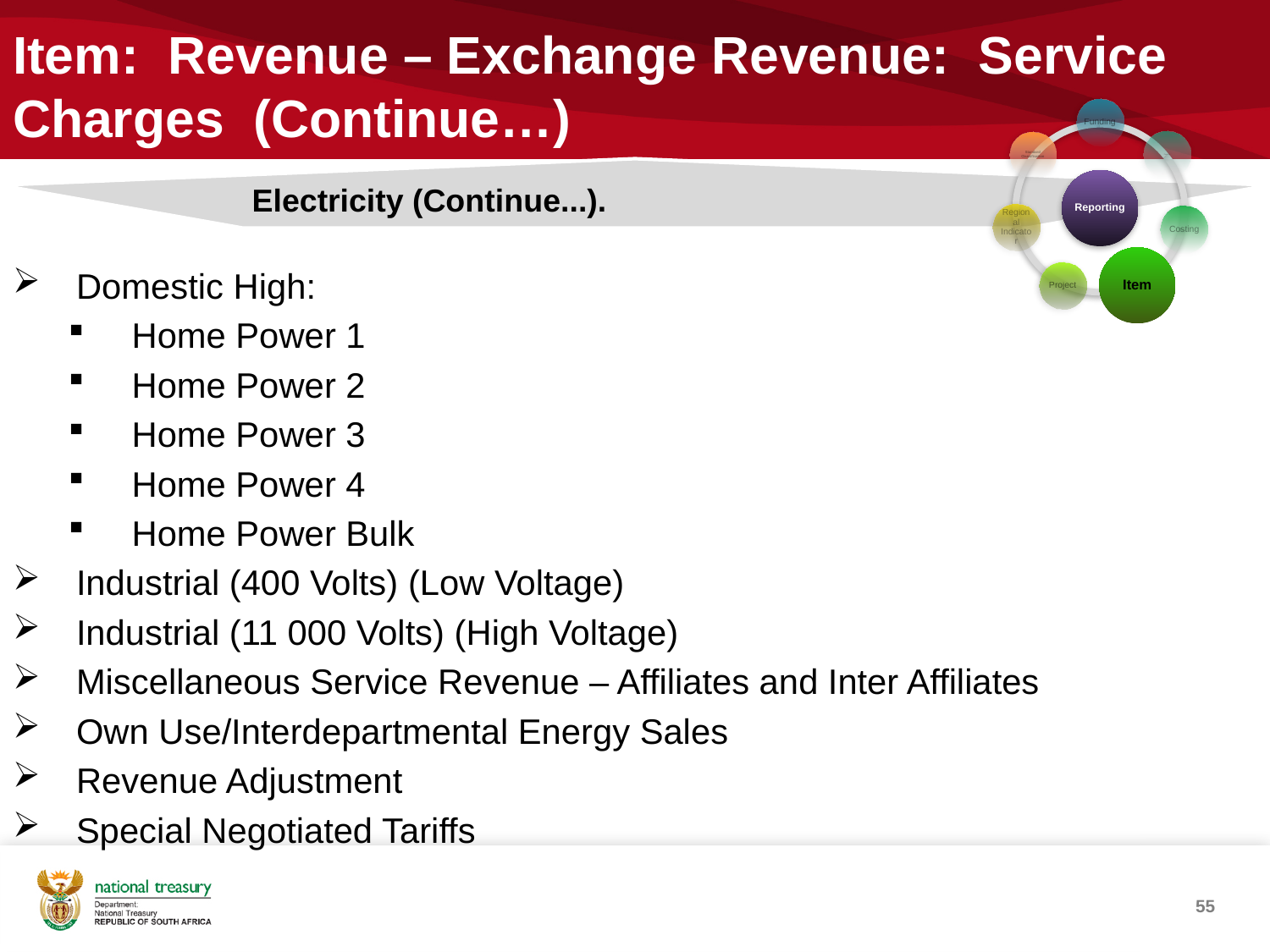

# Item:  Revenue – Exchange Revenue:  Service Charges  (Continue…)
Reporting
Funding
Function
Costing
Item
Project
Regional Indicator
Standard Classification

Domestic High:
Home Power 1
Home Power 2
Home Power 3
Home Power 4
Home Power Bulk
Industrial (400 Volts) (Low Voltage)
Industrial (11 000 Volts) (High Voltage)
Miscellaneous Service Revenue – Affiliates and Inter Affiliates
Own Use/Interdepartmental Energy Sales
Revenue Adjustment
Special Negotiated Tariffs

Electricity (Continue...).
55